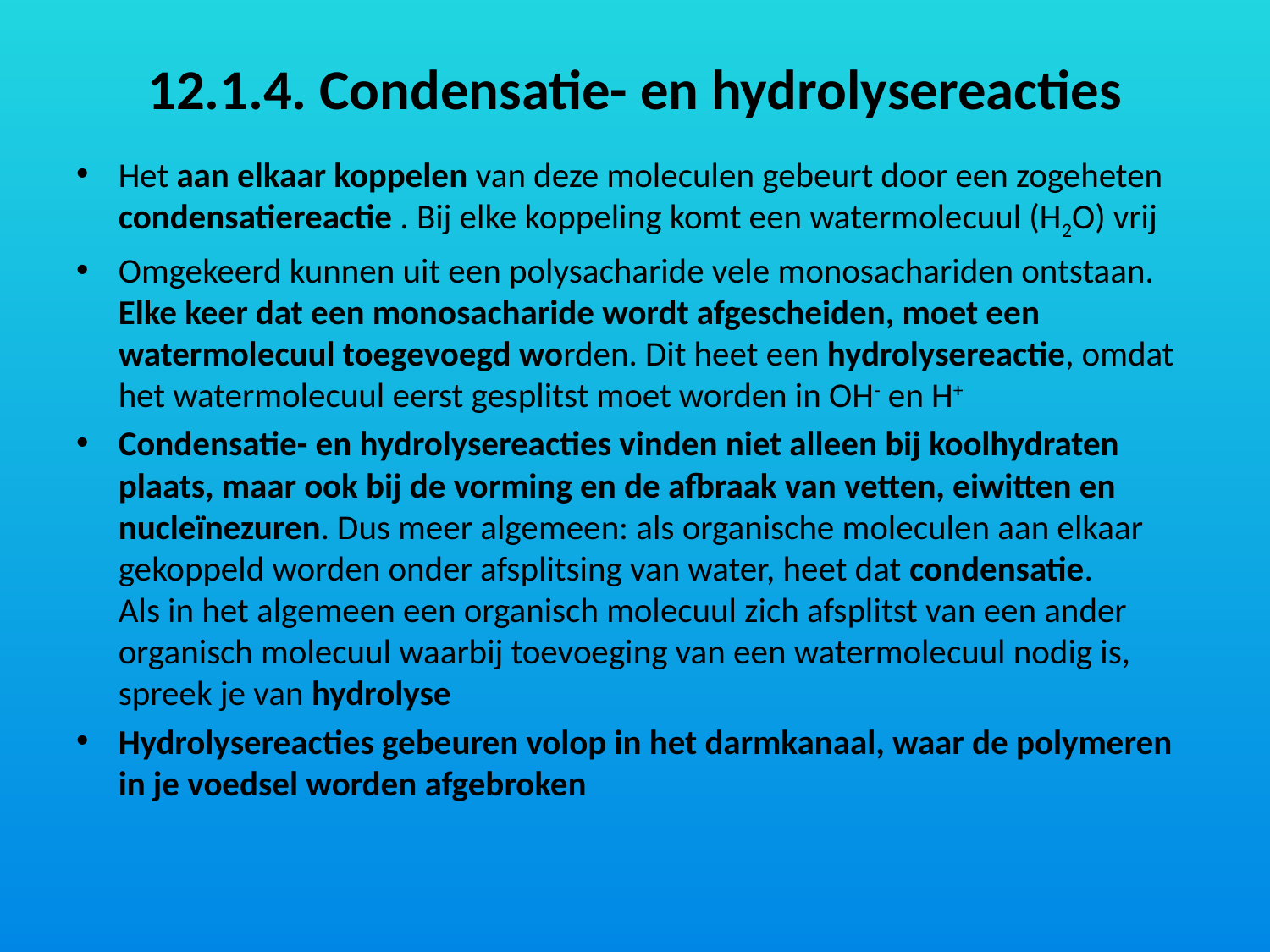

# 12.1.4. Condensatie- en hydrolysereacties
Het aan elkaar koppelen van deze moleculen gebeurt door een zogeheten condensatiereactie . Bij elke koppeling komt een watermolecuul (H2O) vrij
Omgekeerd kunnen uit een polysacharide vele monosachariden ontstaan. Elke keer dat een monosacharide wordt afgescheiden, moet een watermolecuul toegevoegd worden. Dit heet een hydrolysereactie, omdat het watermolecuul eerst gesplitst moet worden in OH- en H+
Condensatie- en hydrolysereacties vinden niet alleen bij koolhydraten plaats, maar ook bij de vorming en de afbraak van vetten, eiwitten en nucleïnezuren. Dus meer algemeen: als organische moleculen aan elkaar gekoppeld worden onder afsplitsing van water, heet dat condensatie.
Als in het algemeen een organisch molecuul zich afsplitst van een ander organisch molecuul waarbij toevoeging van een watermolecuul nodig is, spreek je van hydrolyse
Hydrolysereacties gebeuren volop in het darmkanaal, waar de polymeren in je voedsel worden afgebroken